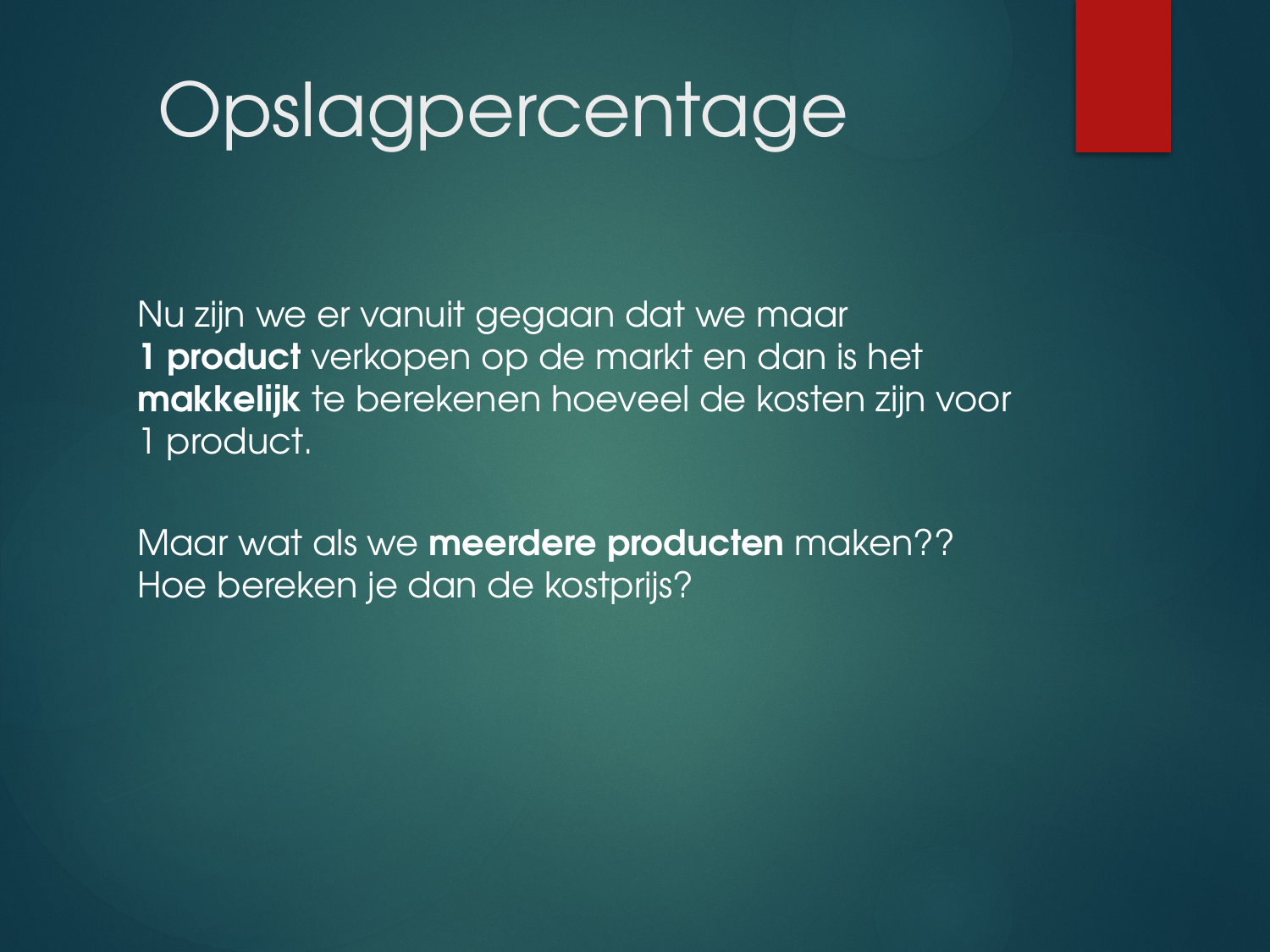

# Opslagpercentage
Nu zijn we er vanuit gegaan dat we maar
1 product verkopen op de markt en dan is het makkelijk te berekenen hoeveel de kosten zijn voor 1 product.
Maar wat als we meerdere producten maken?? Hoe bereken je dan de kostprijs?